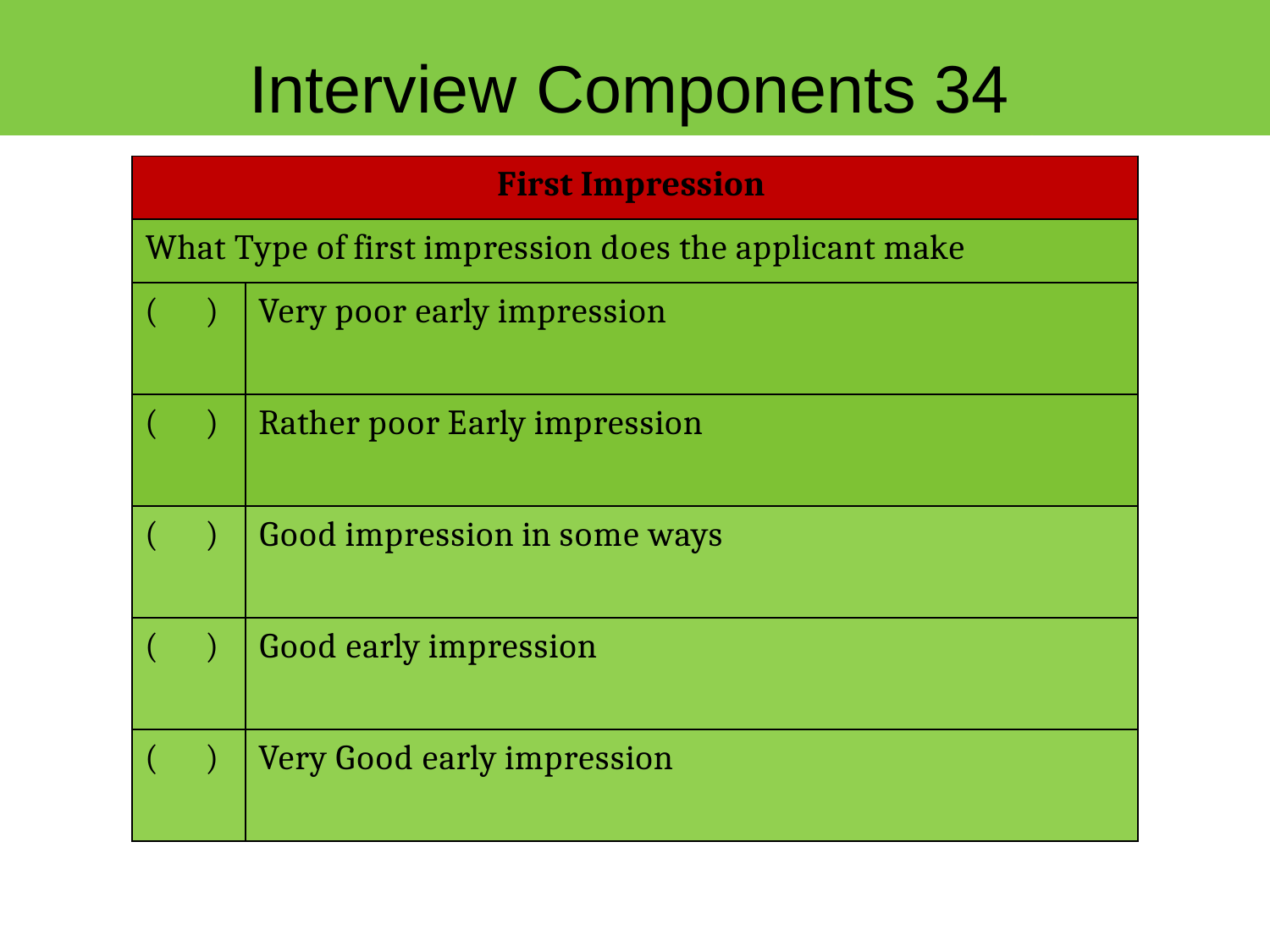

Interview Components 34

| First Impression |  |
| --- | --- |
| What Type of first impression does the applicant make |  |
| ( ) | Very poor early impression |
| ( ) | Rather poor Early impression |
| ( ) | Good impression in some ways |
| ( ) | Good early impression |
| ( ) | Very Good early impression |